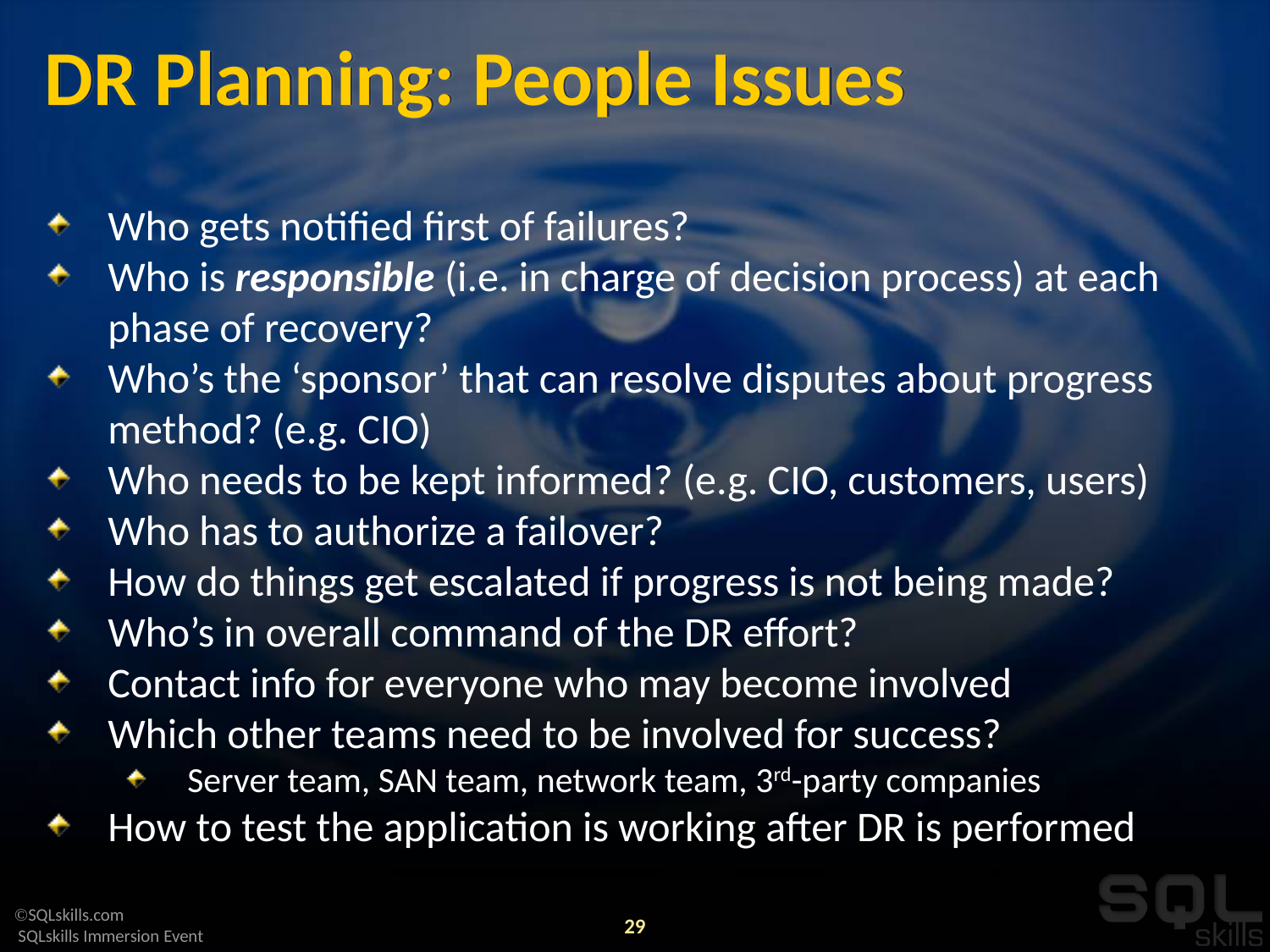

# DR Planning: People Issues
Who gets notified first of failures?
Who is responsible (i.e. in charge of decision process) at each phase of recovery?
Who’s the ‘sponsor’ that can resolve disputes about progress method? (e.g. CIO)
Who needs to be kept informed? (e.g. CIO, customers, users)
Who has to authorize a failover?
How do things get escalated if progress is not being made?
Who’s in overall command of the DR effort?
Contact info for everyone who may become involved
Which other teams need to be involved for success?
Server team, SAN team, network team, 3rd-party companies
How to test the application is working after DR is performed
29